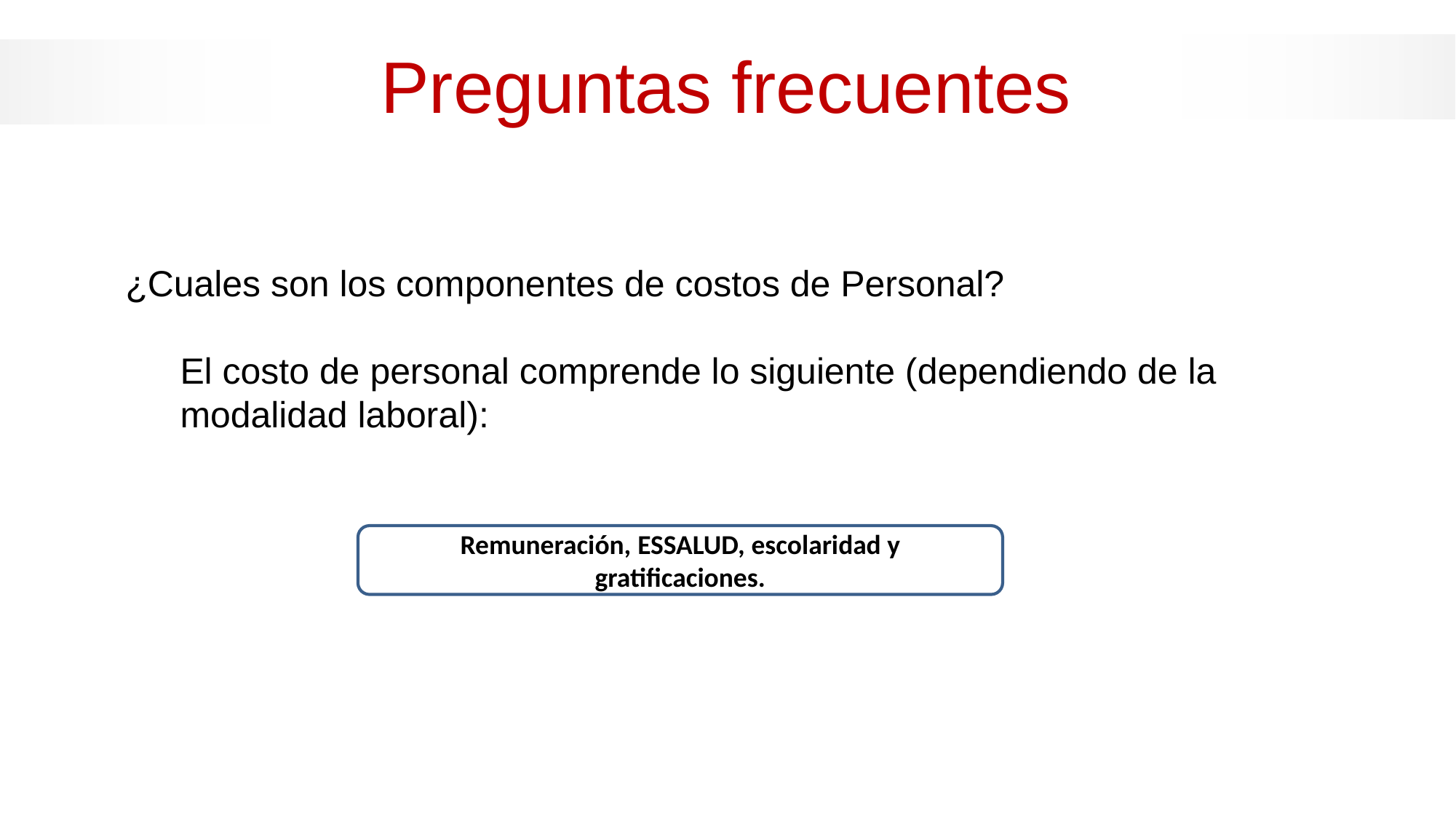

Preguntas frecuentes

¿Cuales son los componentes de costos de Personal?

El costo de personal comprende lo siguiente (dependiendo de la modalidad laboral):

Remuneración, ESSALUD, escolaridad y gratificaciones.